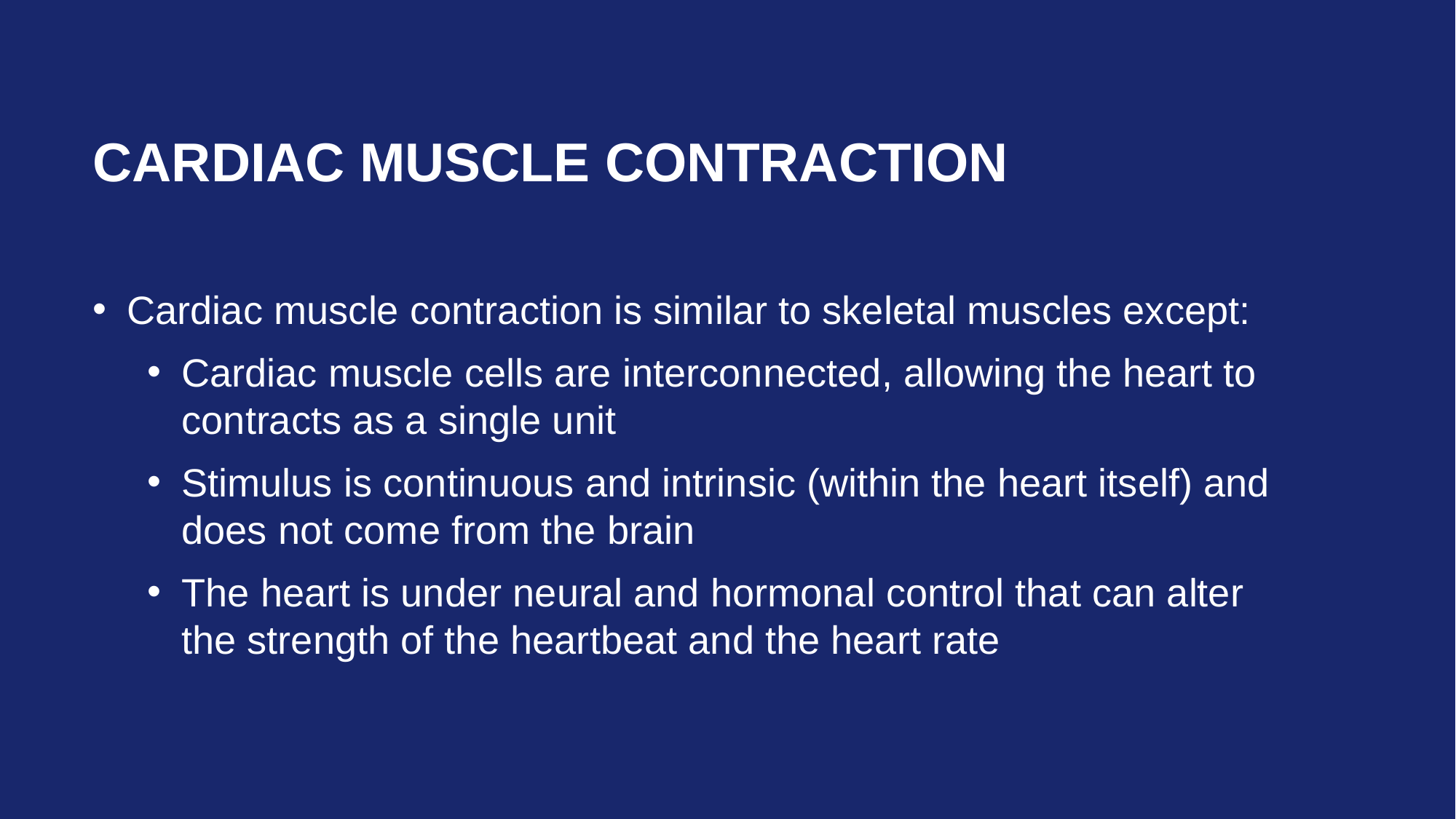

# Cardiac Muscle contraction
Cardiac muscle contraction is similar to skeletal muscles except:
Cardiac muscle cells are interconnected, allowing the heart to contracts as a single unit
Stimulus is continuous and intrinsic (within the heart itself) and does not come from the brain
The heart is under neural and hormonal control that can alter the strength of the heartbeat and the heart rate